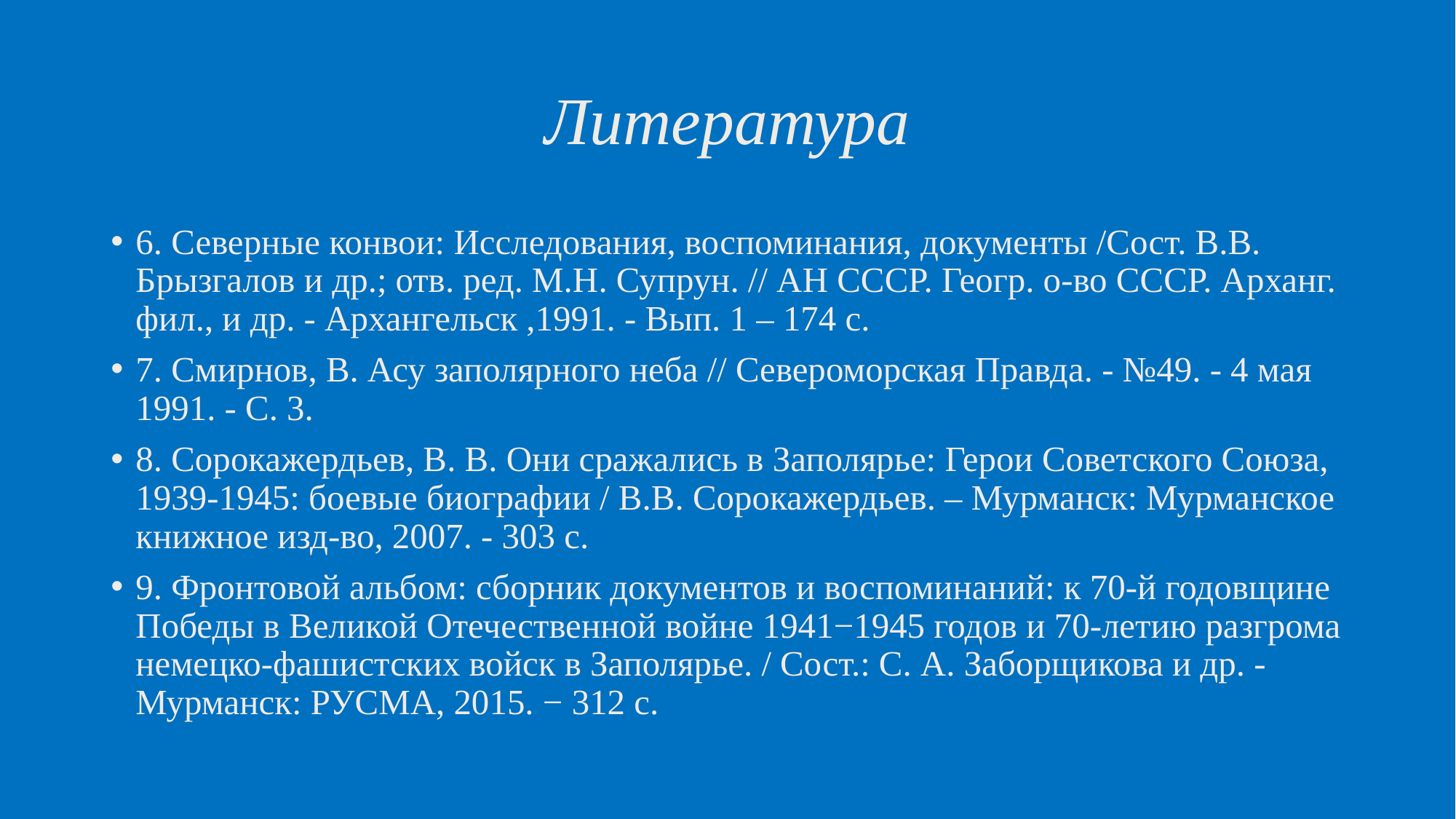

# Литература
6. Северные конвои: Исследования, воспоминания, документы /Сост. В.В. Брызгалов и др.; отв. ред. М.Н. Супрун. // АН СССР. Геогр. о-во СССР. Арханг. фил., и др. - Архангельск ,1991. - Вып. 1 – 174 с.
7. Смирнов, В. Асу заполярного неба // Североморская Правда. - №49. - 4 мая 1991. - С. 3.
8. Сорокажердьев, В. В. Они сражались в Заполярье: Герои Советского Союза, 1939-1945: боевые биографии / В.В. Сорокажердьев. – Мурманск: Мурманское книжное изд-во, 2007. - 303 с.
9. Фронтовой альбом: сборник документов и воспоминаний: к 70-й годовщине Победы в Великой Отечественной войне 1941−1945 годов и 70-летию разгрома немецко-фашистских войск в Заполярье. / Сост.: С. А. Заборщикова и др. - Мурманск: РУСМА, 2015. − 312 с.